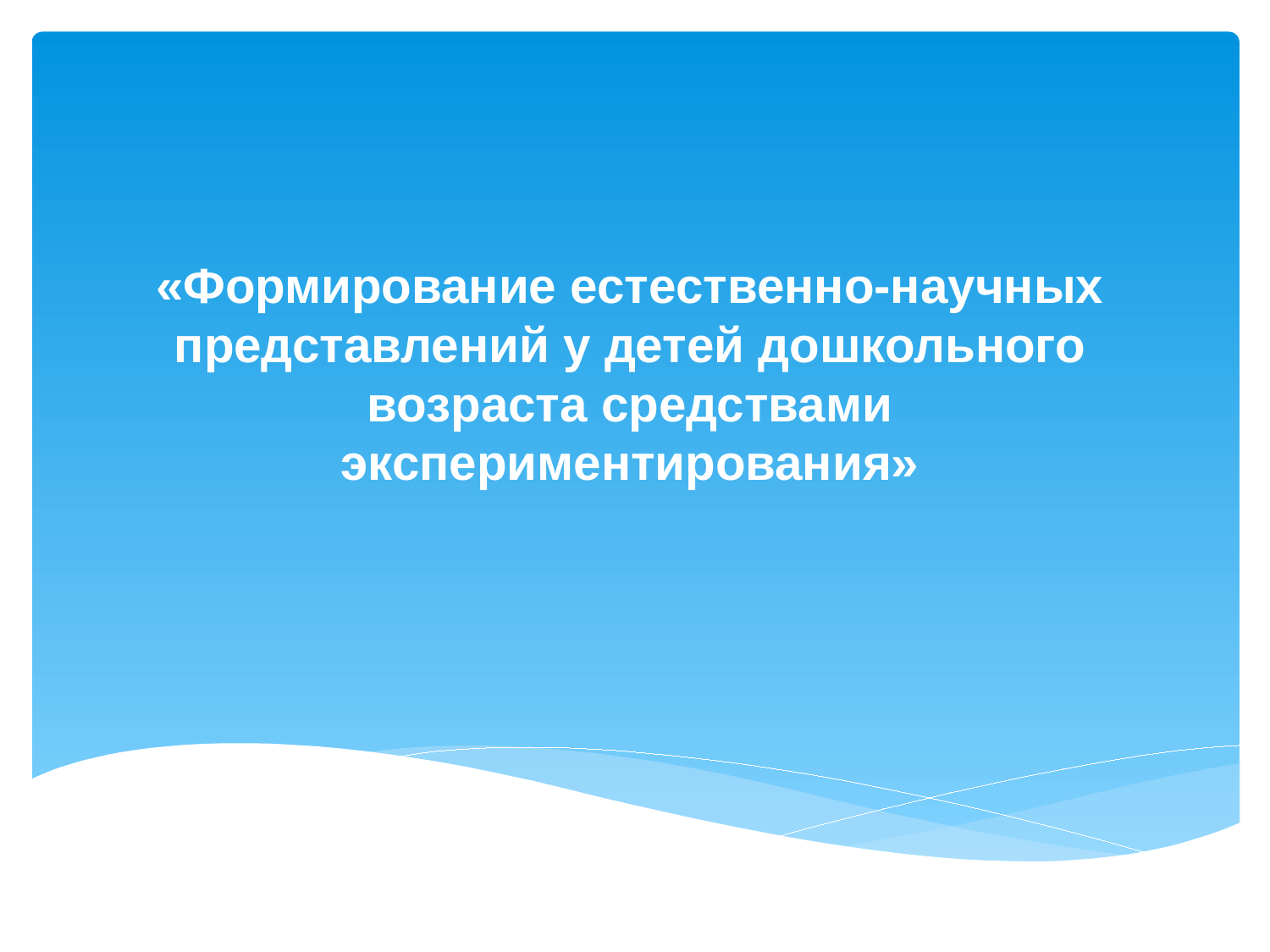

# «Формирование естественно-научных представлений у детей дошкольного возраста средствами экспериментирования»